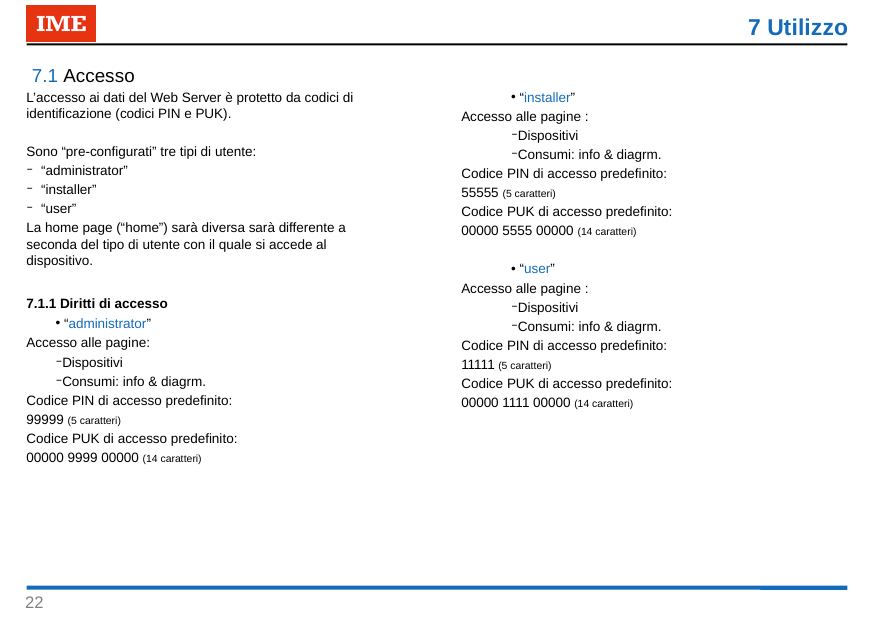

7 Utilizzo
 7.1 Accesso
L’accesso ai dati del Web Server è protetto da codici di identificazione (codici PIN e PUK).

Sono “pre-configurati” tre tipi di utente:
“administrator”
“installer”
“user”
La home page (“home”) sarà diversa sarà differente a seconda del tipo di utente con il quale si accede al dispositivo.

7.1.1 Diritti di accesso
 “administrator”
Accesso alle pagine:
Dispositivi
Consumi: info & diagrm.
Codice PIN di accesso predefinito:
99999 (5 caratteri)
Codice PUK di accesso predefinito:
00000 9999 00000 (14 caratteri)

 “installer”
Accesso alle pagine :
Dispositivi
Consumi: info & diagrm.
Codice PIN di accesso predefinito:
55555 (5 caratteri)
Codice PUK di accesso predefinito:
00000 5555 00000 (14 caratteri)

 “user”
Accesso alle pagine :
Dispositivi
Consumi: info & diagrm.
Codice PIN di accesso predefinito:
11111 (5 caratteri)
Codice PUK di accesso predefinito:
00000 1111 00000 (14 caratteri)